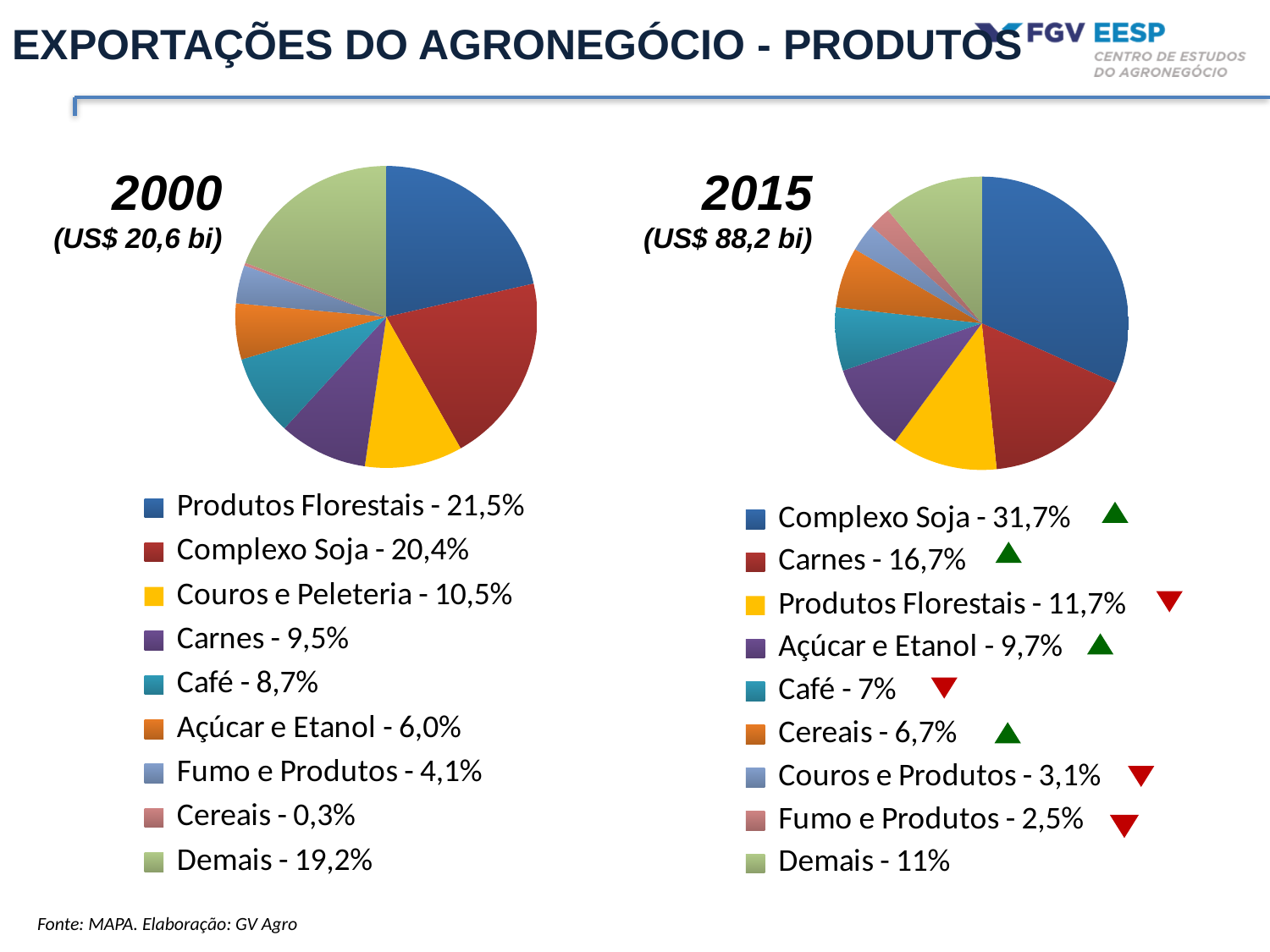

# Exportações do Agronegócio - Produtos

### Chart

| Category |  |
|---|---|
|  Produtos Florestais - 21,5% | 4419.338519999999 |
|  Complexo Soja - 20,4% | 4192.294847 |
|  Couros e Peleteria - 10,5% | 2155.436544 |
|  Carnes - 9,5% | 1957.452948 |
|  Café - 8,7% | 1784.1421249999999 |
|  Açúcar e Etanol - 6,0% | 1233.896537 |
|  Fumo e Produtos - 4,1% | 841.4762199999999 |
|  Cereais - 0,3% | 64.30243 |
|  Demais - 19,2% | 3945.381612000001 |

### Chart

| Category |  |
|---|---|
|  Complexo Soja - 31,7% | 27957.0 |
|  Carnes - 16,7% | 14724.0 |
|  Produtos Florestais - 11,7% | 10334.0 |
|  Açúcar e Etanol - 9,7% | 8532.0 |
|  Café - 7% | 6159.0 |
|  Cereais - 6,7% | 5878.0 |
|  Couros e Produtos - 3,1% | 2713.0 |
|  Fumo e Produtos - 2,5% | 2186.0 |
|  Demais - 11% | 9741.0 |
2015
(US$ 88,2 bi)
2000
(US$ 20,6 bi)

Fonte: MAPA. Elaboração: GV Agro